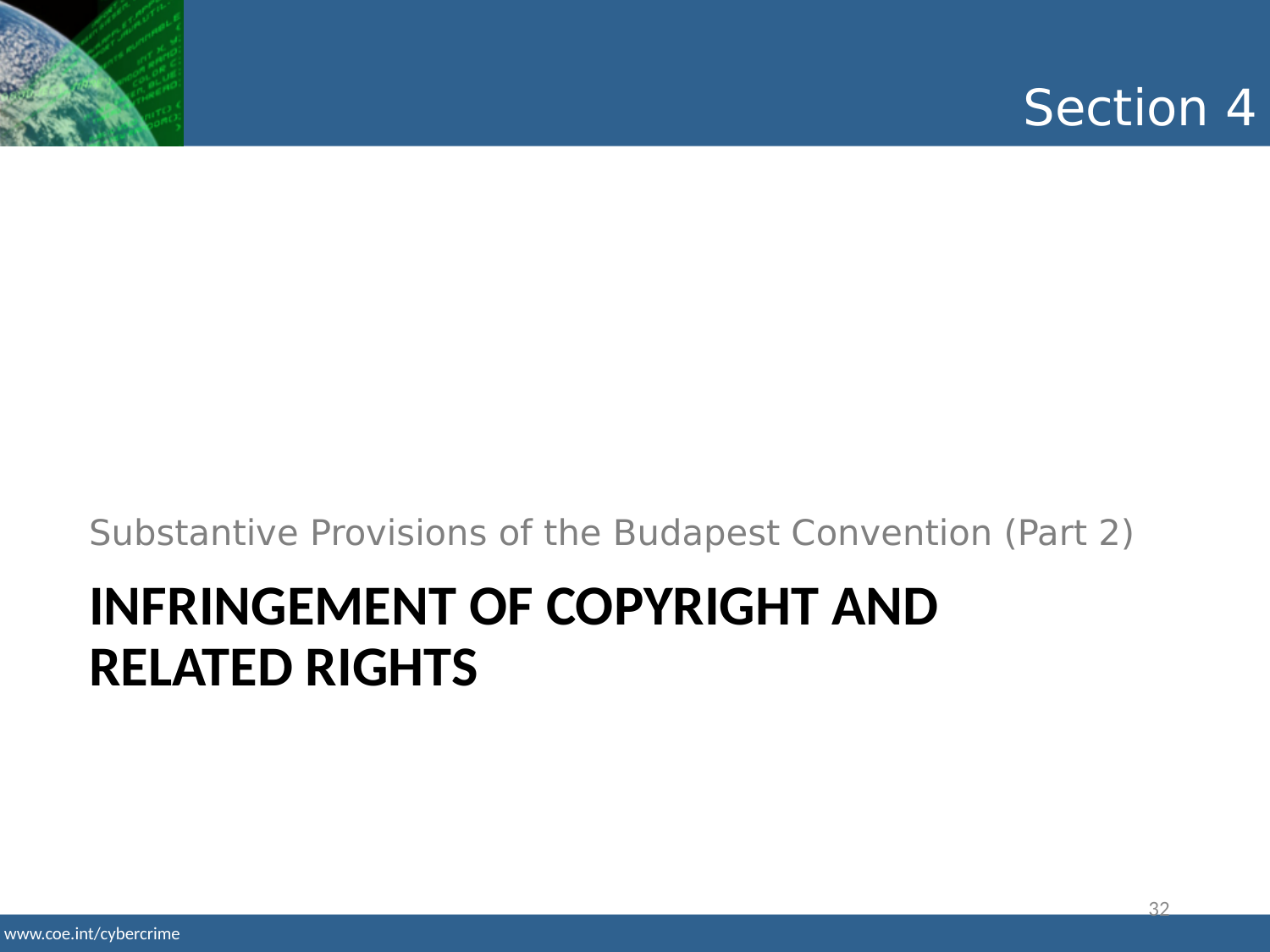

Section 4

Substantive Provisions of the Budapest Convention (Part 2)

# INFRINGEMENT OF COPYRIGHT AND RELATED RIGHTS
32